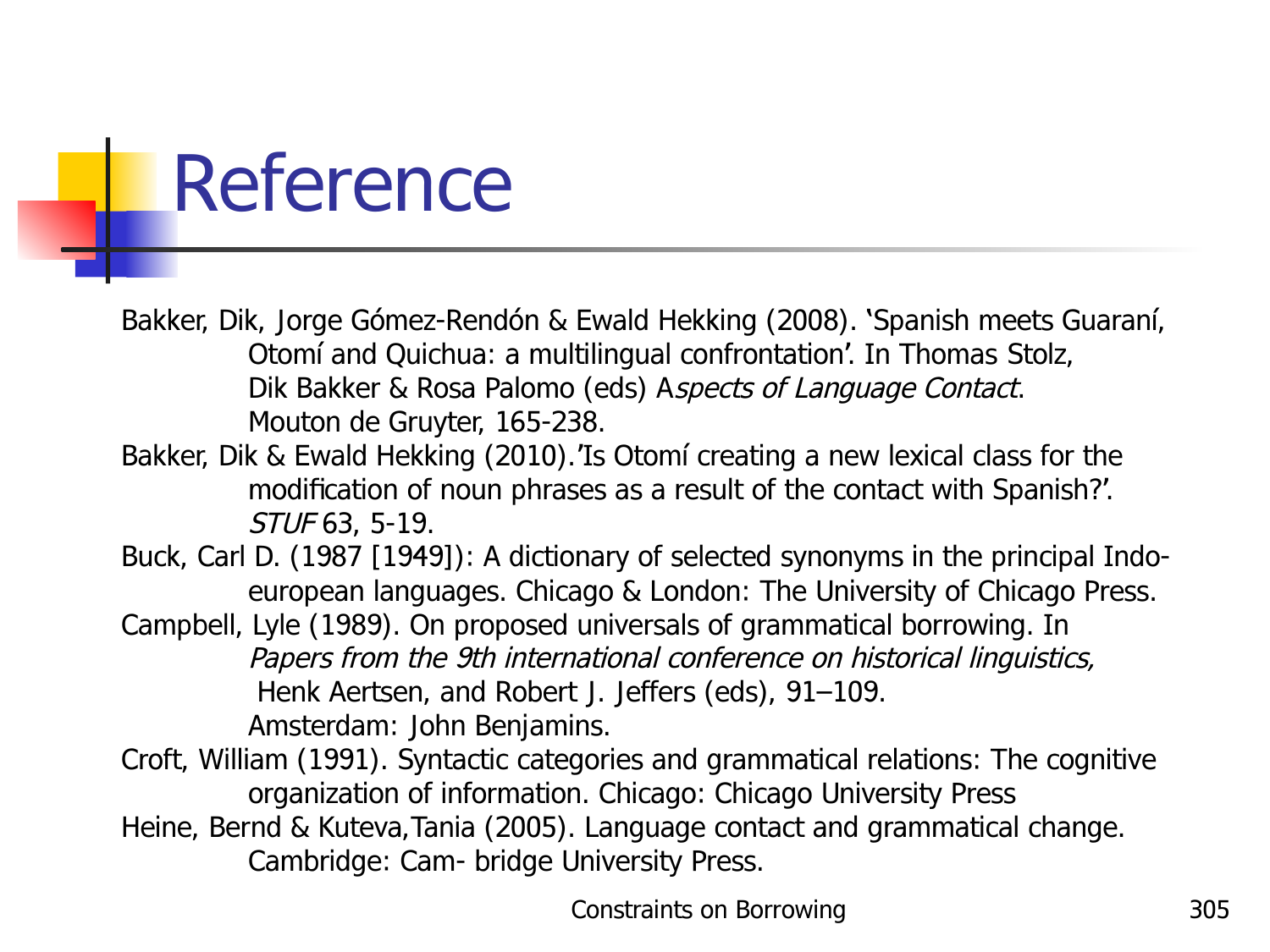

# Reference
Bakker, Dik, Jorge Gómez-Rendón & Ewald Hekking (2008). ‘Spanish meets Guaraní,
	Otomí and Quichua: a multilingual confrontation’. In Thomas Stolz,
	Dik Bakker & Rosa Palomo (eds) Aspects of Language Contact.
	Mouton de Gruyter, 165-238.
Bakker, Dik & Ewald Hekking (2010).’Is Otomí creating a new lexical class for the
	modification of noun phrases as a result of the contact with Spanish?’.
	STUF 63, 5-19.
Buck, Carl D. (1987 [1949]): A dictionary of selected synonyms in the principal Indo-
	european languages. Chicago & London: The University of Chicago Press.
Campbell, Lyle (1989). On proposed universals of grammatical borrowing. In
	Papers from the 9th international conference on historical linguistics,
	 Henk Aertsen, and Robert J. Jeffers (eds), 91–109.
	Amsterdam: John Benjamins.
Croft, William (1991). Syntactic categories and grammatical relations: The cognitive
	organization of information. Chicago: Chicago University Press
Heine, Bernd & Kuteva,Tania (2005). Language contact and grammatical change.
	Cambridge: Cam- bridge University Press.
Constraints on Borrowing
305